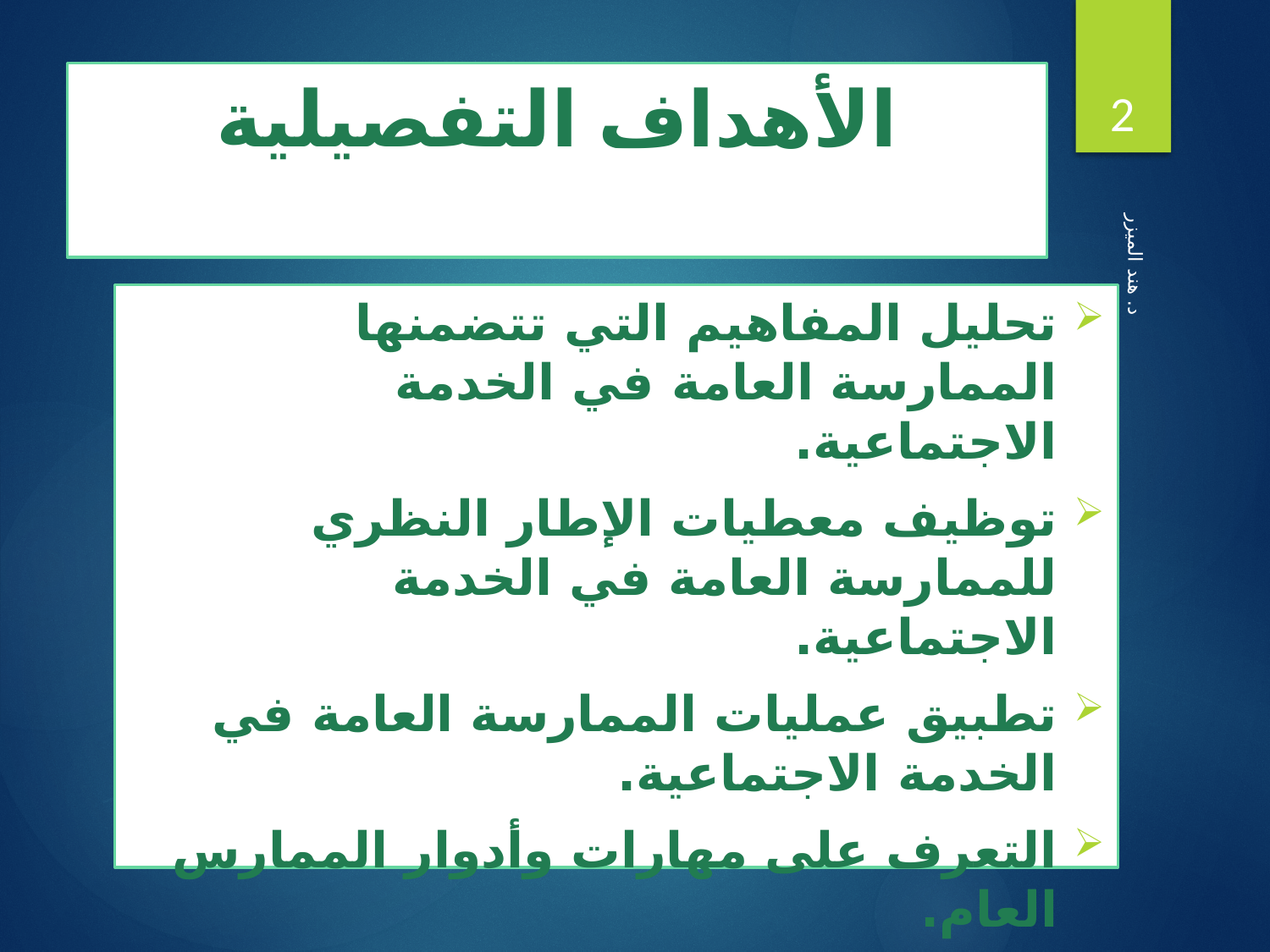

2
# الأهداف التفصيلية
تحليل المفاهيم التي تتضمنها الممارسة العامة في الخدمة الاجتماعية.
توظيف معطيات الإطار النظري للممارسة العامة في الخدمة الاجتماعية.
تطبيق عمليات الممارسة العامة في الخدمة الاجتماعية.
التعرف على مهارات وأدوار الممارس العام.
مثال للتطبيق
د. هند الميزر